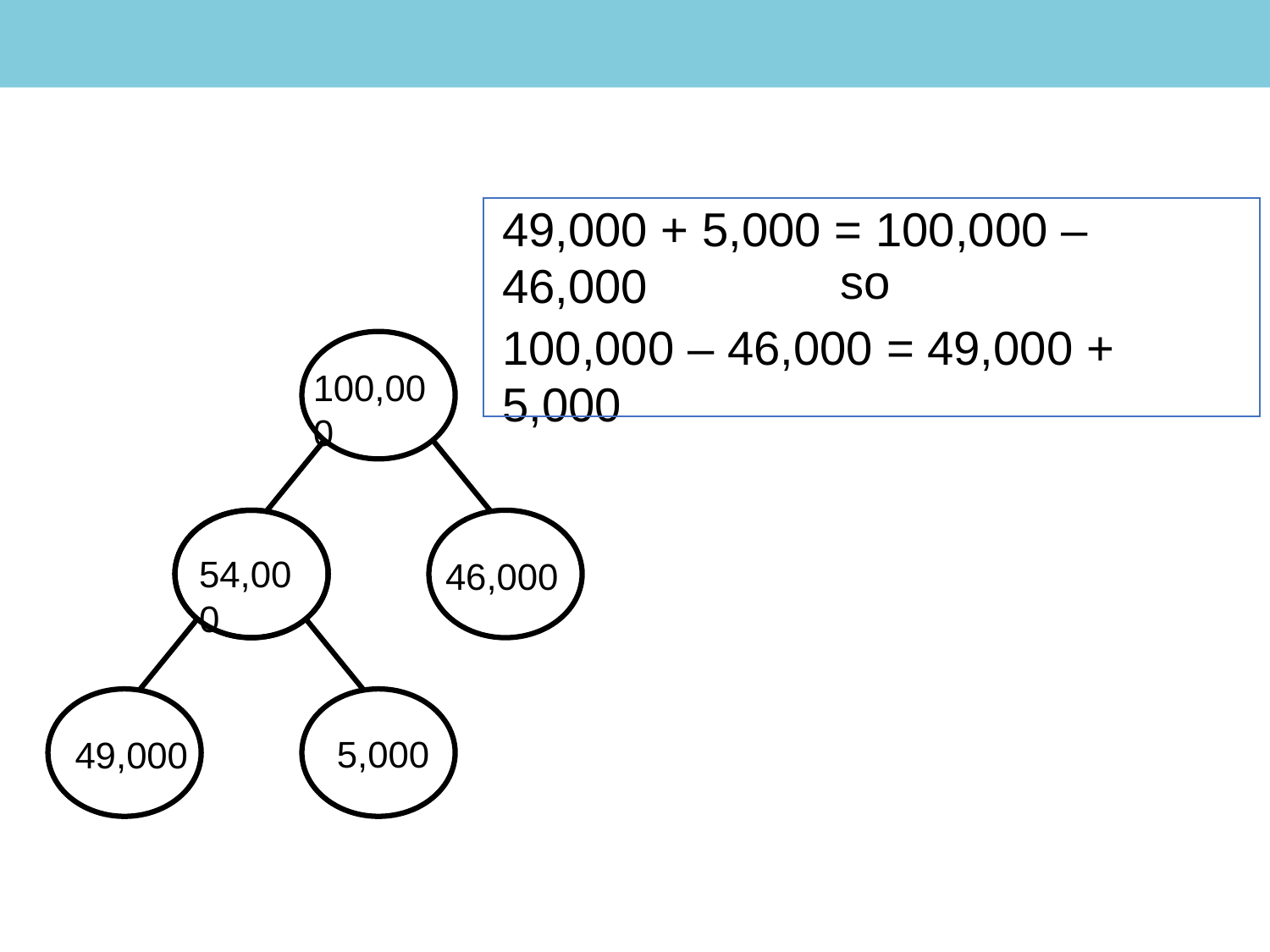

49,000 + 5,000 = 100,000 – 46,000

so
100,000 – 46,000 = 49,000 + 5,000

100,000
?
54,000
46,000
5,000
49,000